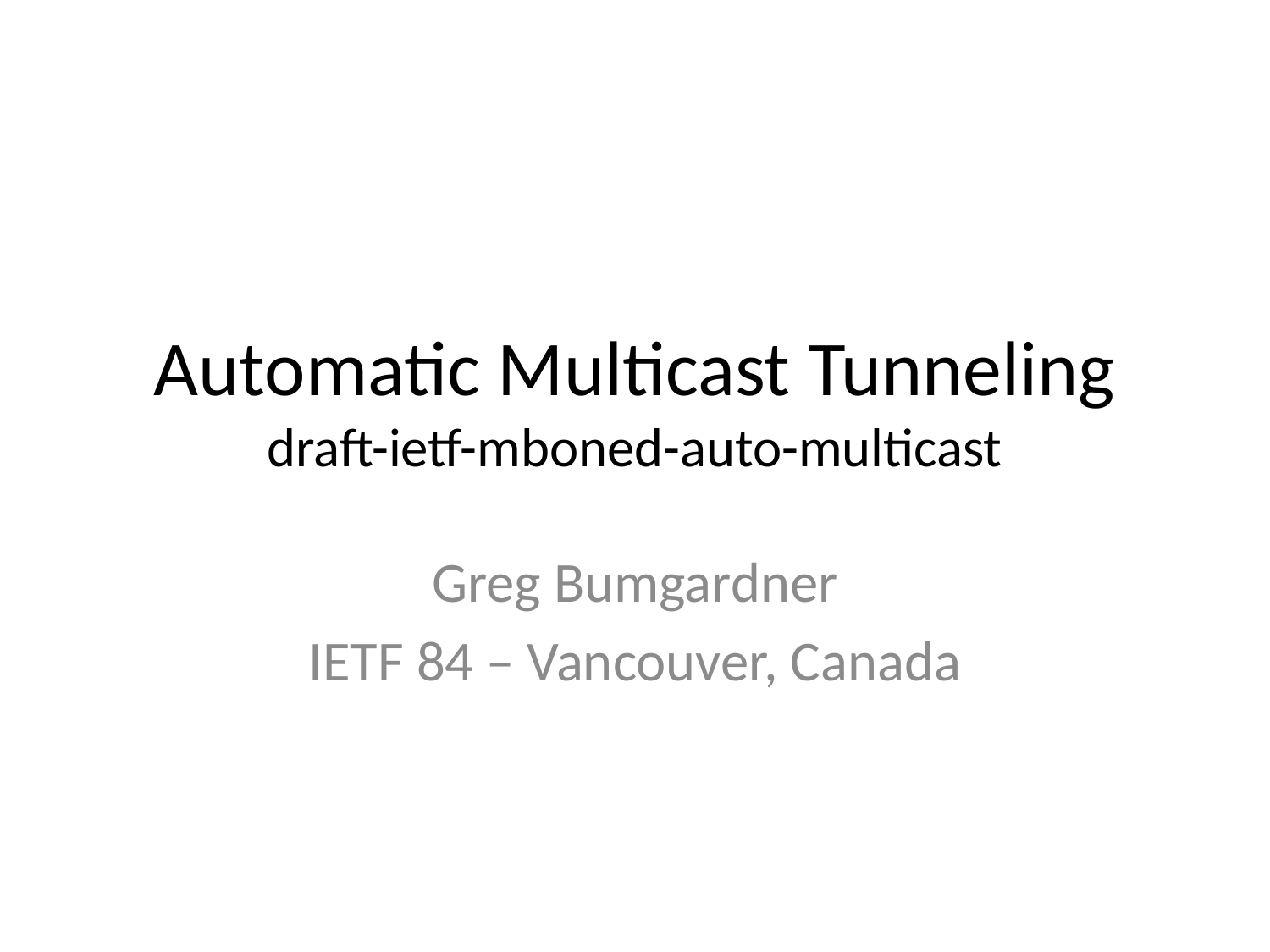

# Automatic Multicast Tunneling draft-ietf-mboned-auto-multicast
Greg Bumgardner
IETF 84 – Vancouver, Canada